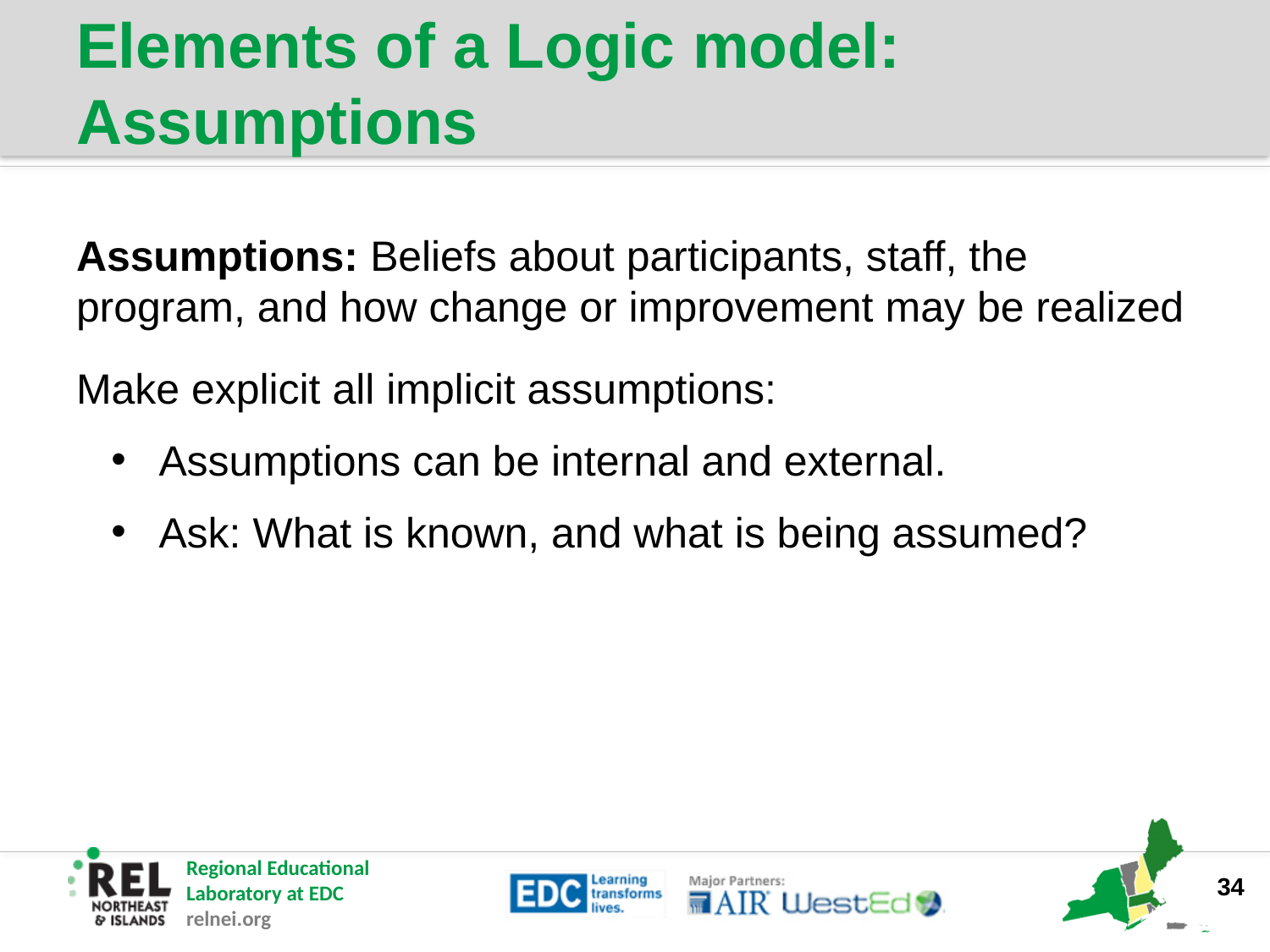

# Elements of a Logic model: Assumptions
Assumptions: Beliefs about participants, staff, the program, and how change or improvement may be realized
Make explicit all implicit assumptions:
Assumptions can be internal and external.
Ask: What is known, and what is being assumed?

34